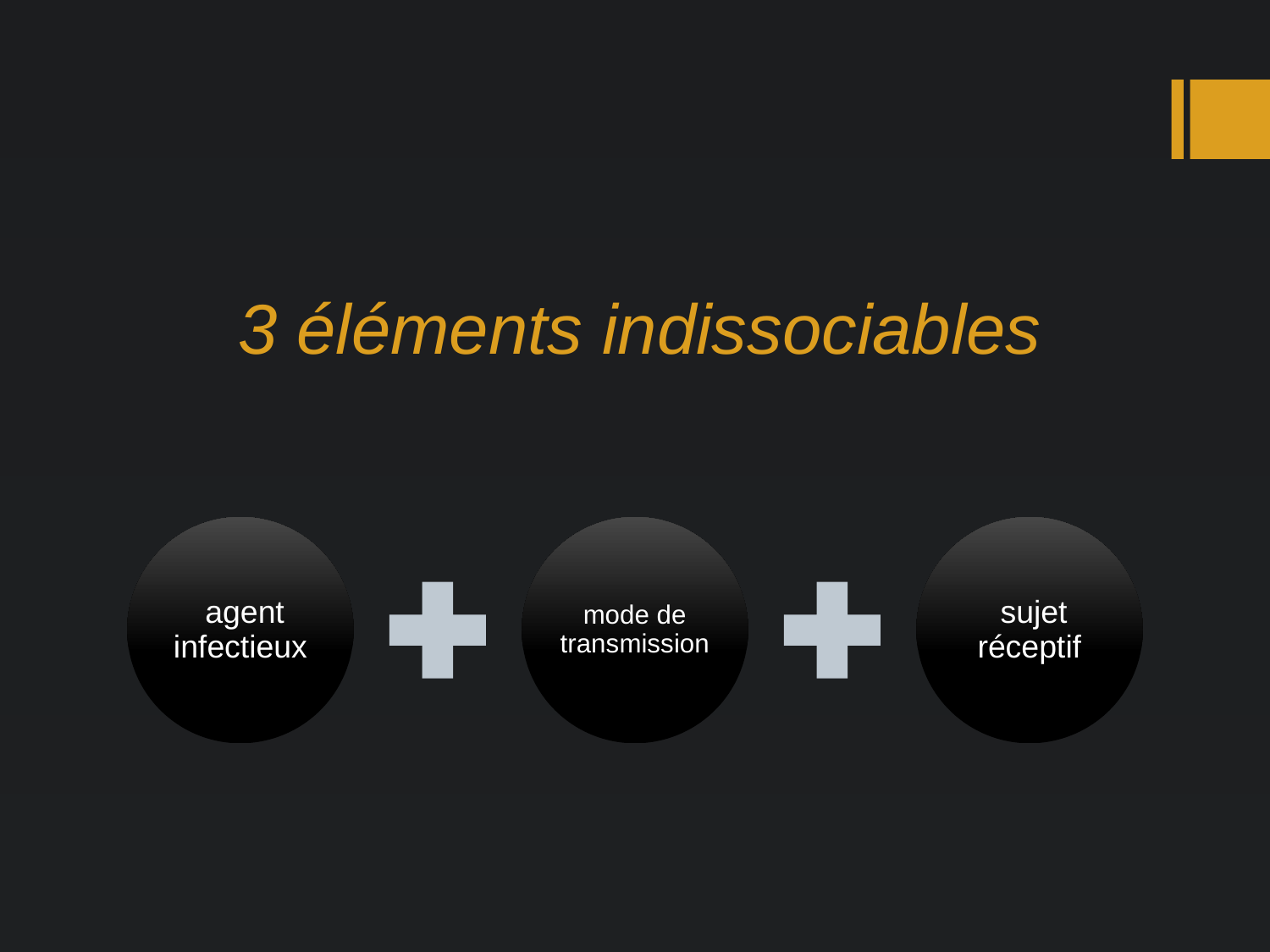

# 3 éléments indissociables
 agent infectieux

mode de transmission

 sujet réceptif